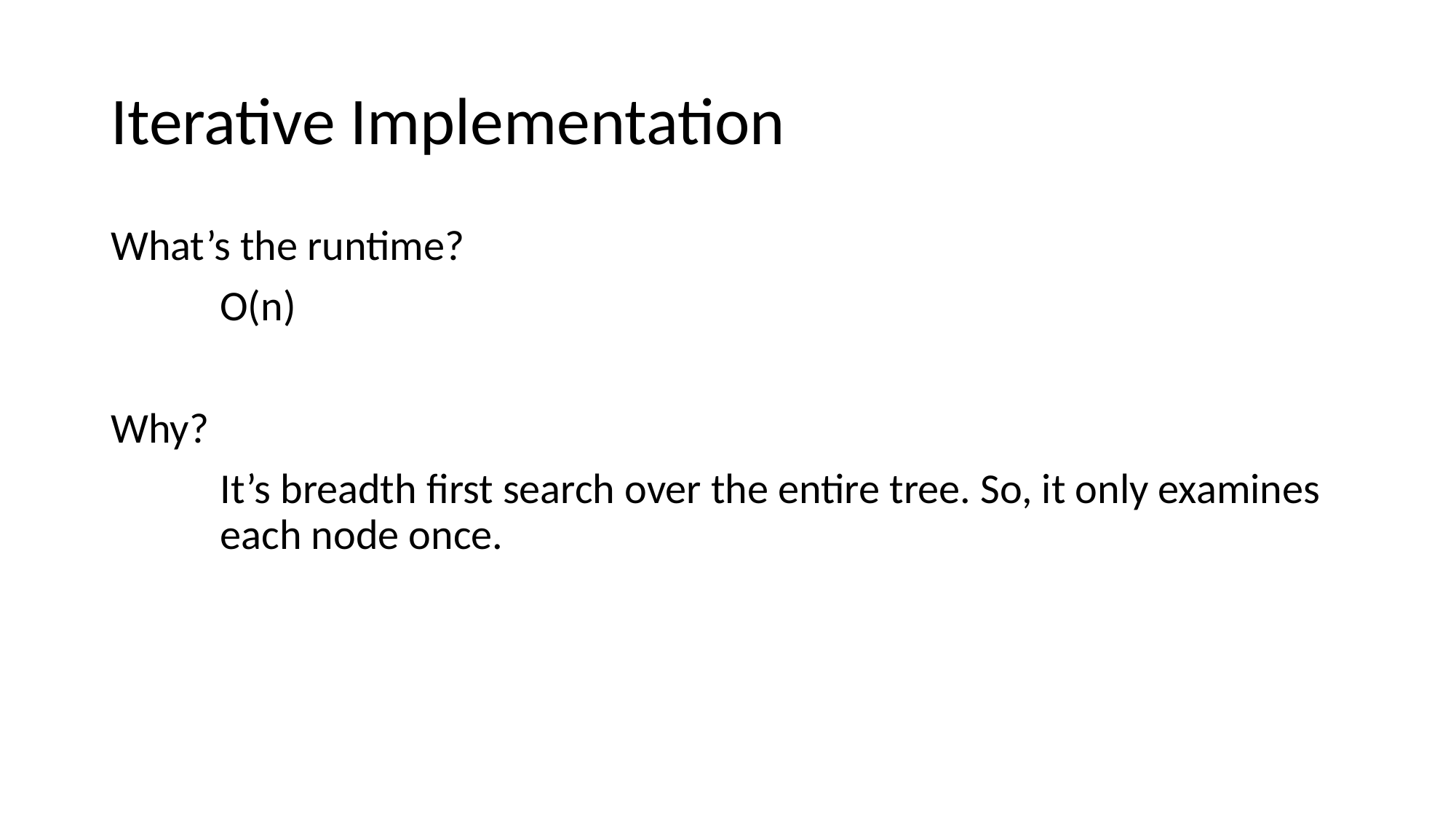

# Iterative Implementation
What’s the runtime?
	O(n)

Why?
	It’s breadth first search over the entire tree. So, it only examines 	each node once.